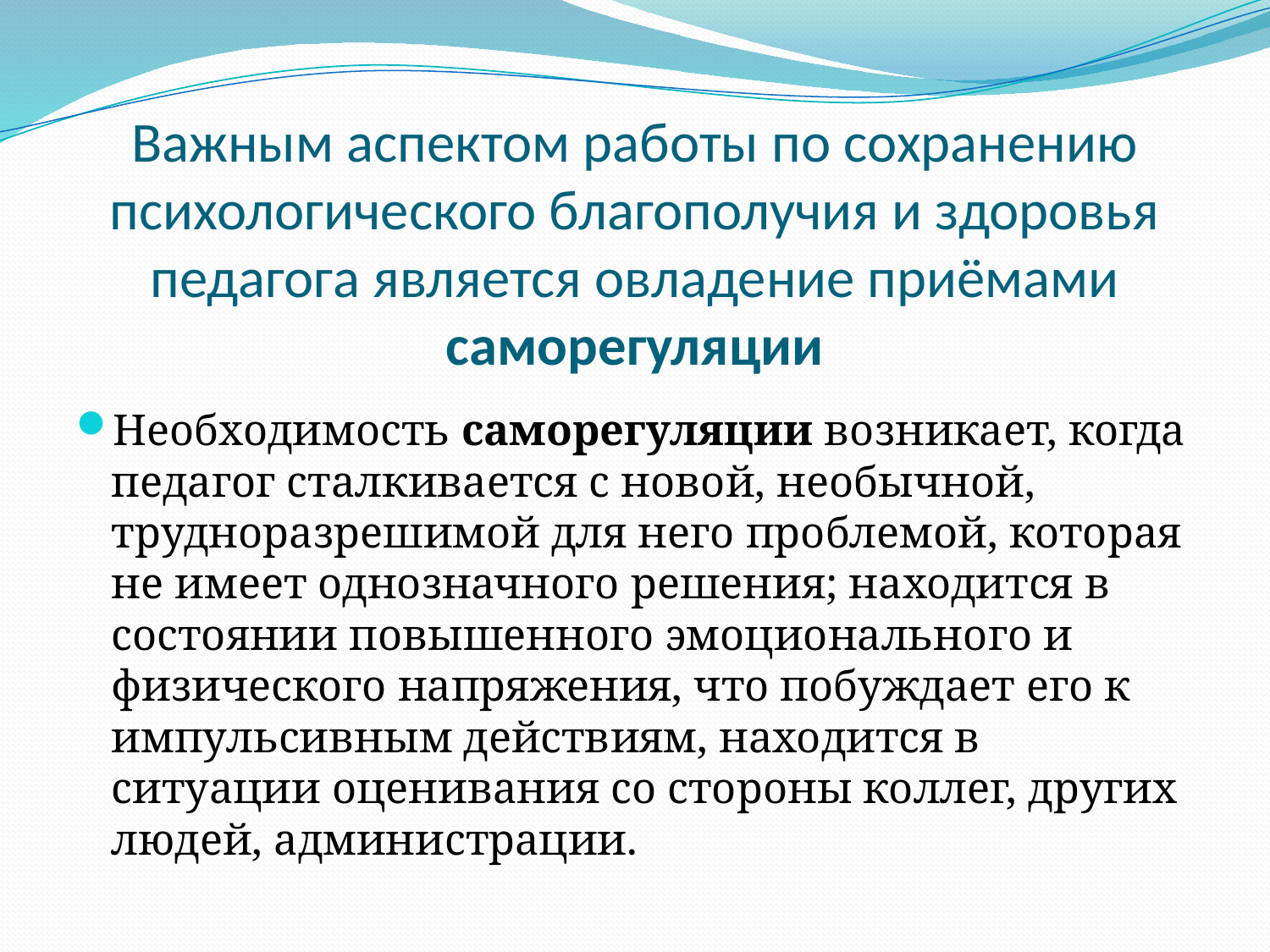

# Важным аспектом работы по сохранению психологического благополучия и здоровья педагога является овладение приёмами саморегуляции
Необходимость саморегуляции возникает, когда педагог сталкивается с новой, необычной, трудноразрешимой для него проблемой, которая не имеет однозначного решения; находится в состоянии повышенного эмоционального и физического напряжения, что побуждает его к импульсивным действиям, находится в ситуации оценивания со стороны коллег, других людей, администрации.